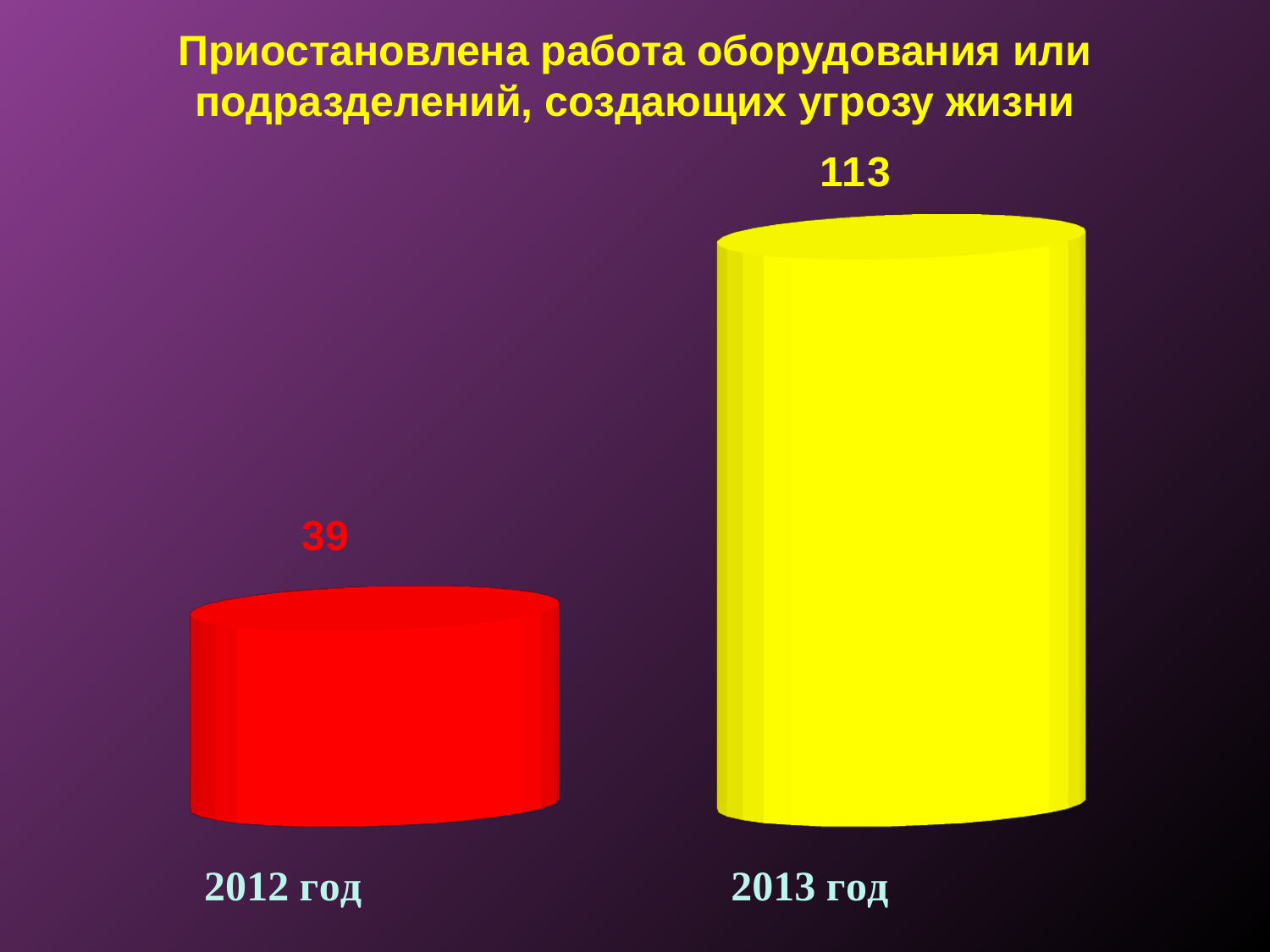

Приостановлена работа оборудования или подразделений, создающих угрозу жизни

[unsupported chart]